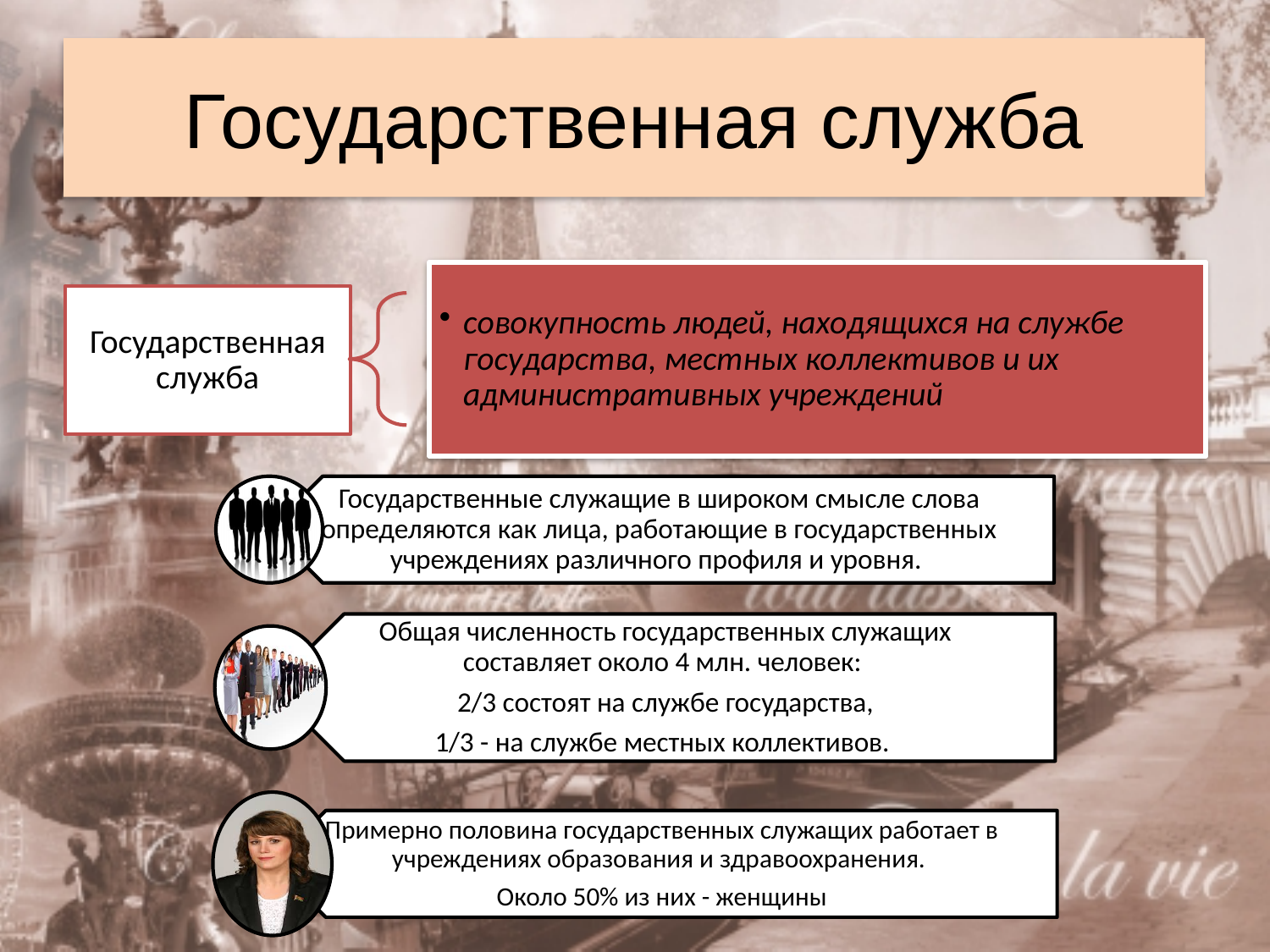

# Государственная служба
Государственная служба
совокупность людей, находящихся на службе государства, местных коллективов и их административных учреждений
Государственные служащие в широком смысле слова определяются как лица, работающие в государственных учреждениях различного профиля и уровня.
Общая численность государственных служащих составляет около 4 млн. человек:
 2/3 состоят на службе государства,
1/3 - на службе местных коллективов.
Примерно половина государственных служащих работает в учреждениях образования и здравоохранения.
Около 50% из них - женщины